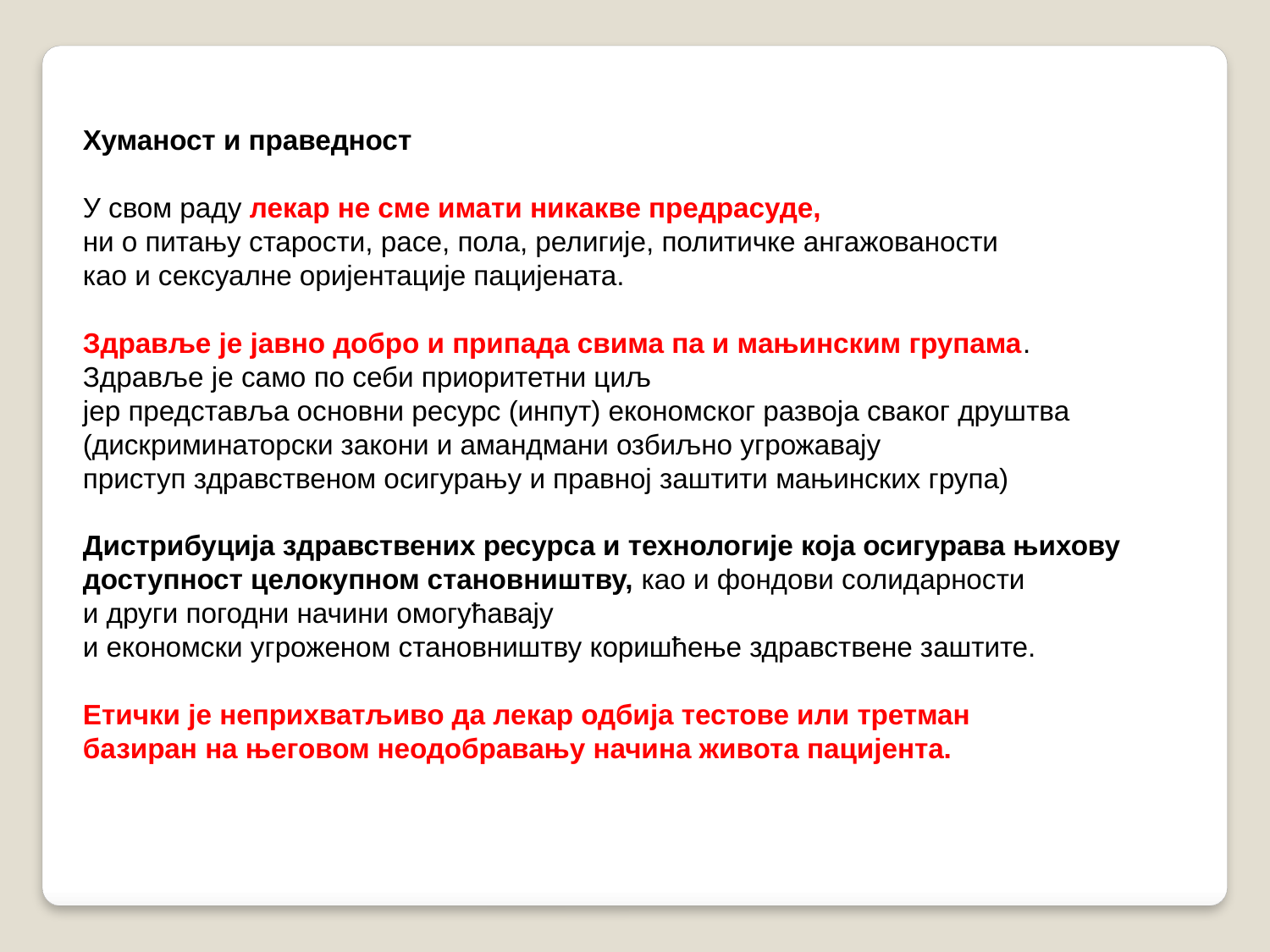

Хуманост и праведност

У свом раду лекар не сме имати никакве предрасуде,
ни о питању старости, расе, пола, религије, политичке ангажованости
као и сексуалне оријентације пацијената.

Здравље је јавно добро и припада свима па и мањинским групама.
Здравље је само по себи приоритетни циљ
јер представља основни ресурс (инпут) економског развоја сваког друштва
(дискриминаторски закони и амандмани озбиљно угрожавају
приступ здравственом осигурању и правној заштити мањинских група)

Дистрибуција здравствених ресурса и технологије која осигурава њихову доступност целокупном становништву, као и фондови солидарности
и други погодни начини омогућавају
и економски угроженом становништву коришћење здравствене заштите.

Етички је неприхватљиво да лекар одбија тестове или третман
базиран на његовом неодобравању начина живота пацијента.